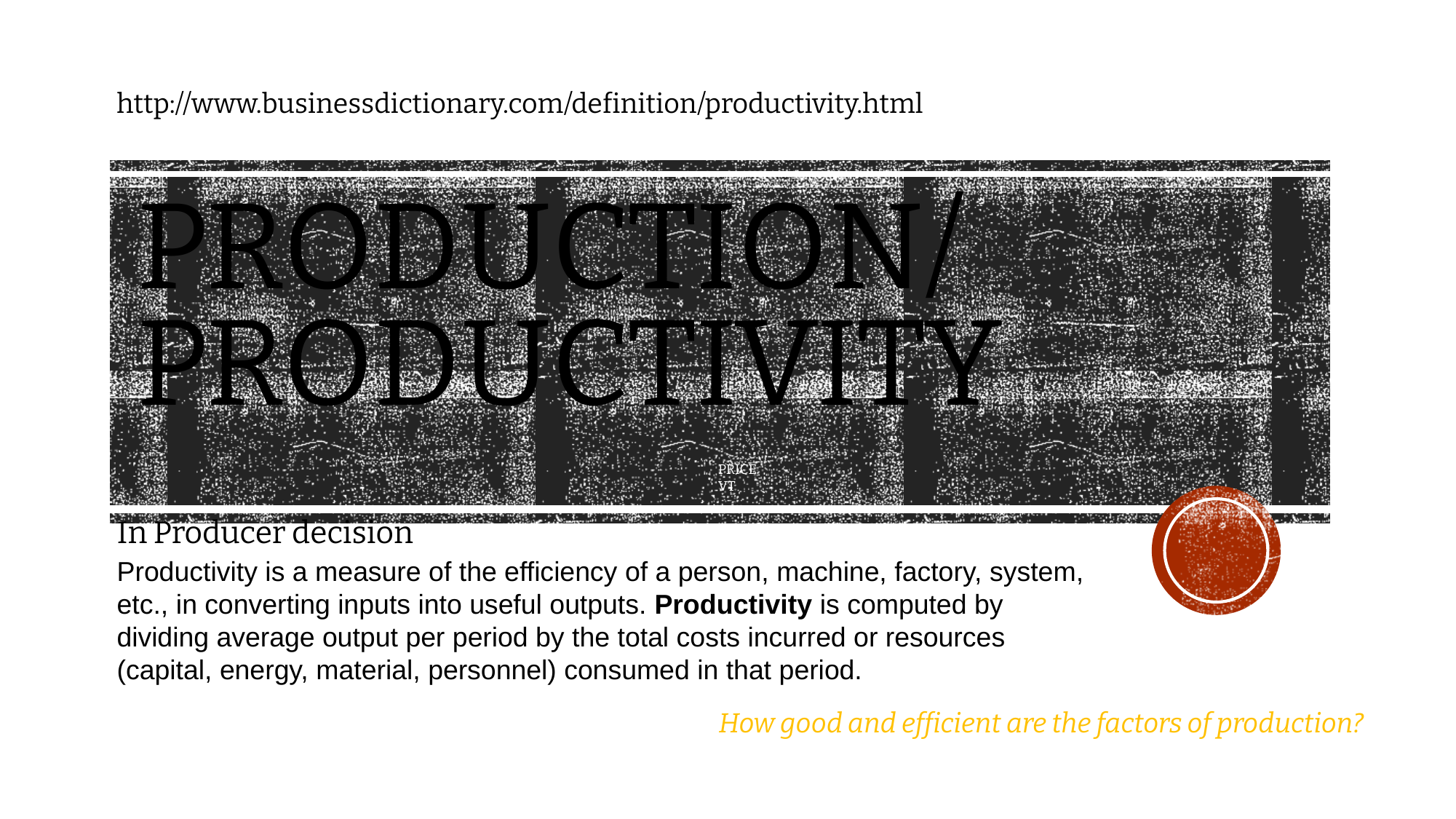

http://www.businessdictionary.com/definition/productivity.html
# Production/productivity
PRICE
VT
In Producer decision
Productivity is a measure of the efficiency of a person, machine, factory, system, etc., in converting inputs into useful outputs. Productivity is computed by dividing average output per period by the total costs incurred or resources (capital, energy, material, personnel) consumed in that period.
How good and efficient are the factors of production?
Quantity
K. Shells